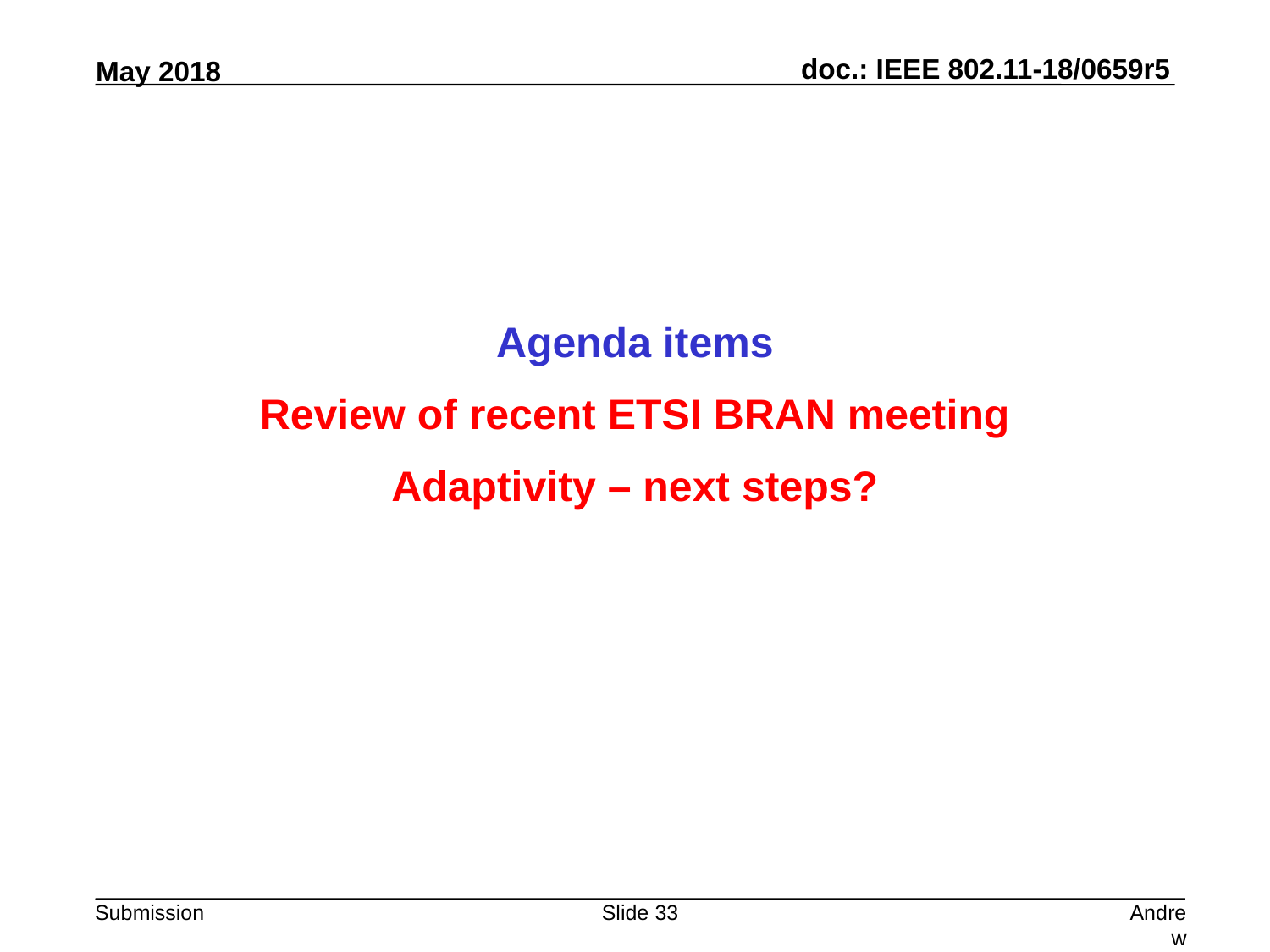

Agenda items
Review of recent ETSI BRAN meeting
Adaptivity – next steps?
Slide 33
Andrew Myles, Cisco